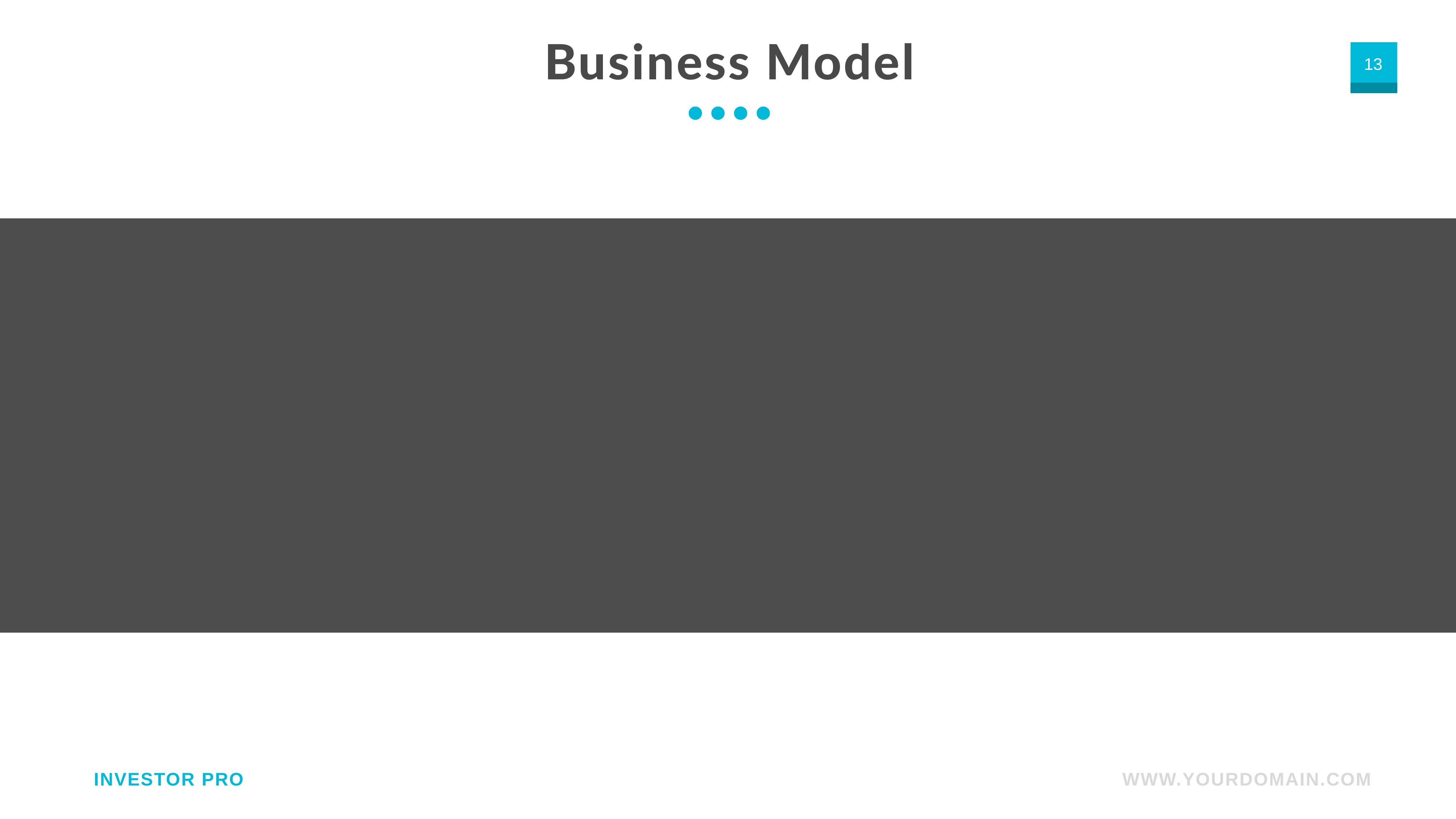

Business Model

Support
Location
E-Mailing
Advertising
Tools that allow people or companies to create, share, or exchange information
Tools that allow people or companies to create, share, or exchange information
Tools that allow people or companies to create, share, or exchange information
Tools that allow people or companies to create, share, or exchange information